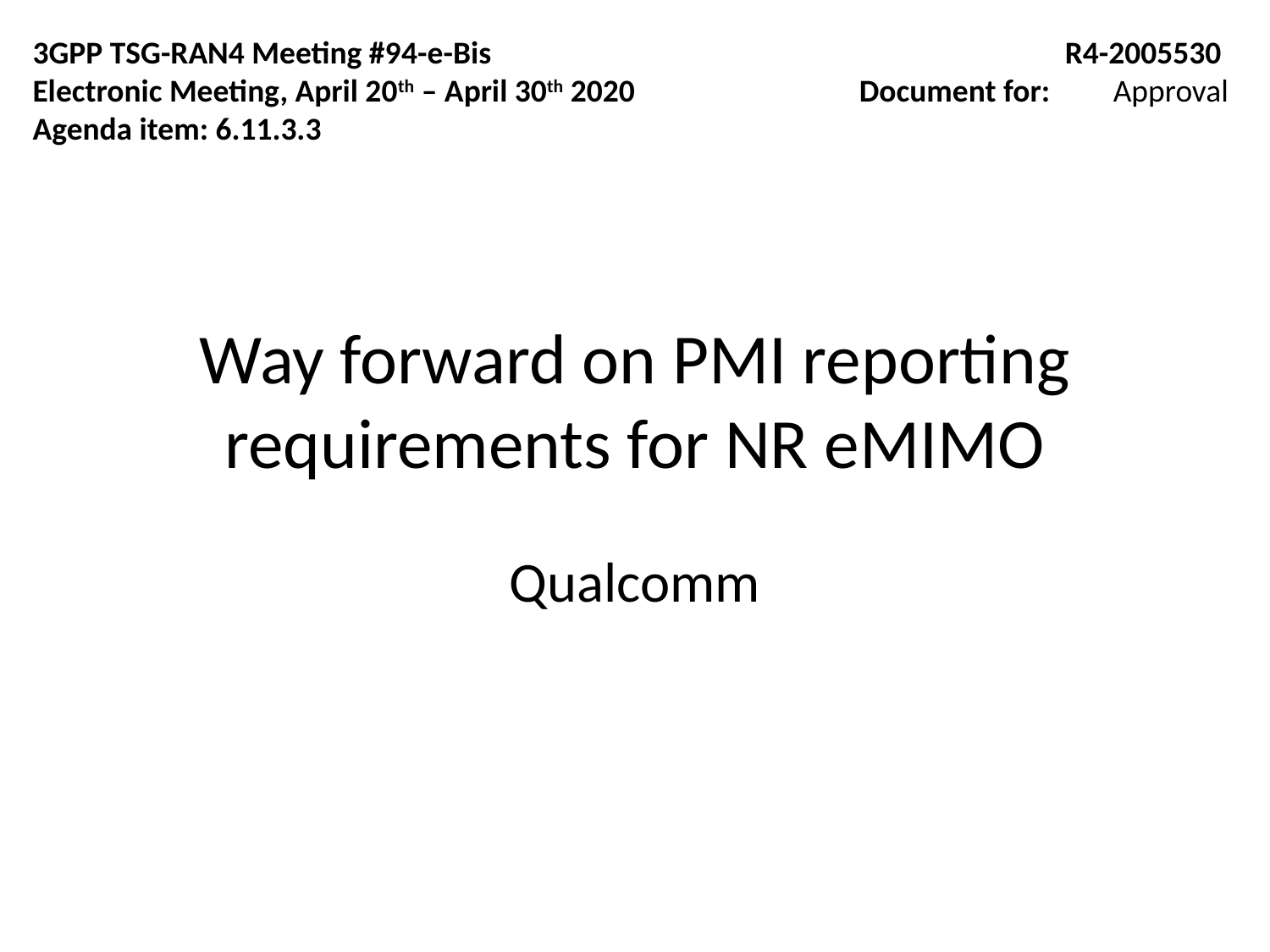

3GPP TSG-RAN4 Meeting #94-e-Bis
Electronic Meeting, April 20th – April 30th 2020
Agenda item: 6.11.3.3
R4-2005530
Document for:	Approval
# Way forward on PMI reporting requirements for NR eMIMO
Qualcomm